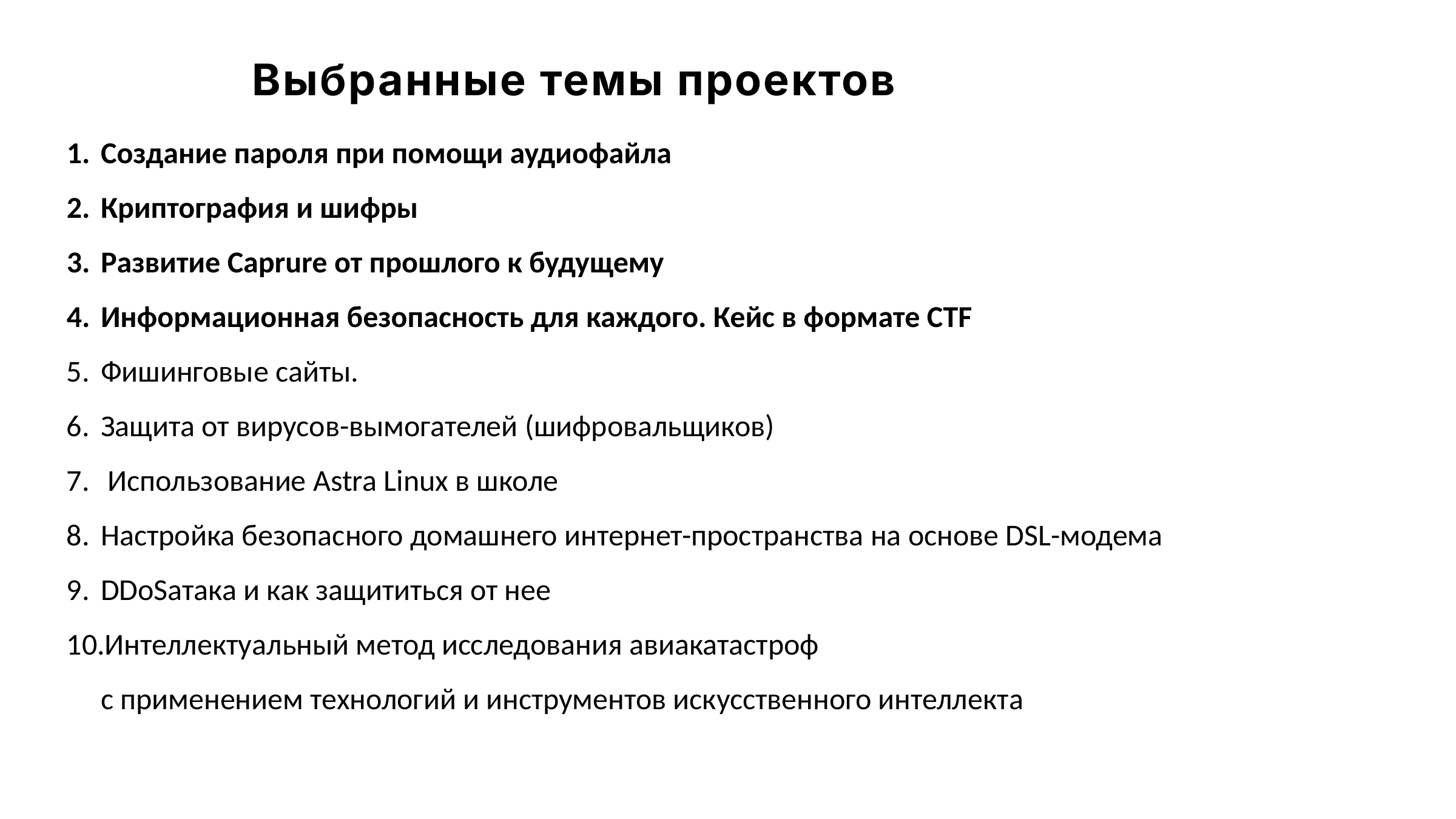

Выбранные темы проектов
Создание пароля при помощи аудиофайла
Криптография и шифры
Развитие Caprure от прошлого к будущему
Информационная безопасность для каждого. Кейс в формате CTF
Фишинговые сайты.
Защита от вирусов-вымогателей (шифровальщиков)
 Использование Astra Linux в школе
Настройка безопасного домашнего интернет-пространства на основе DSL-модема
DDoSатака и как защититься от нее
Интеллектуальный метод исследования авиакатастроф
с применением технологий и инструментов искусственного интеллекта